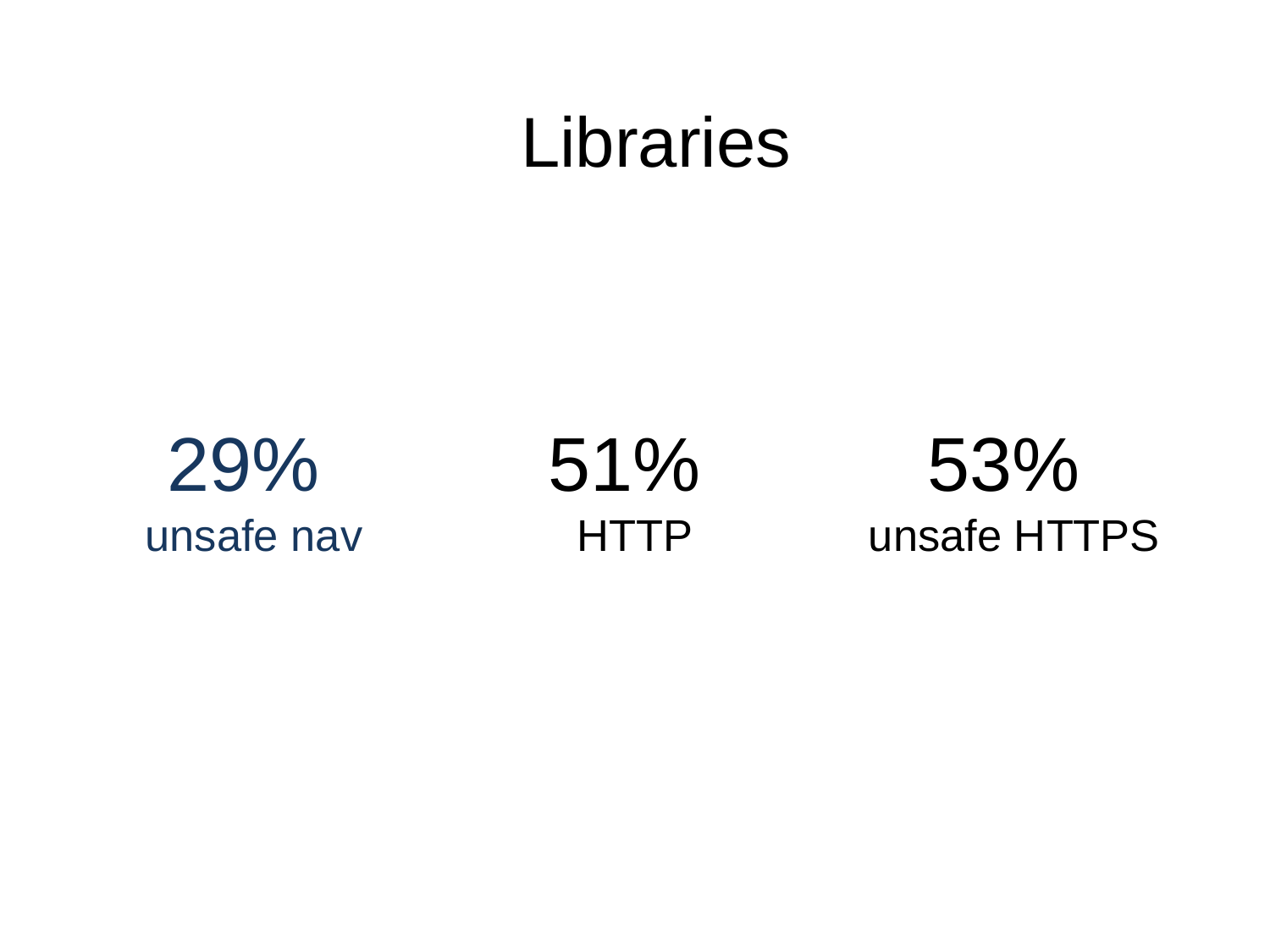

Libraries
# 29% unsafe nav
51%
HTTP
53%
unsafe HTTPS